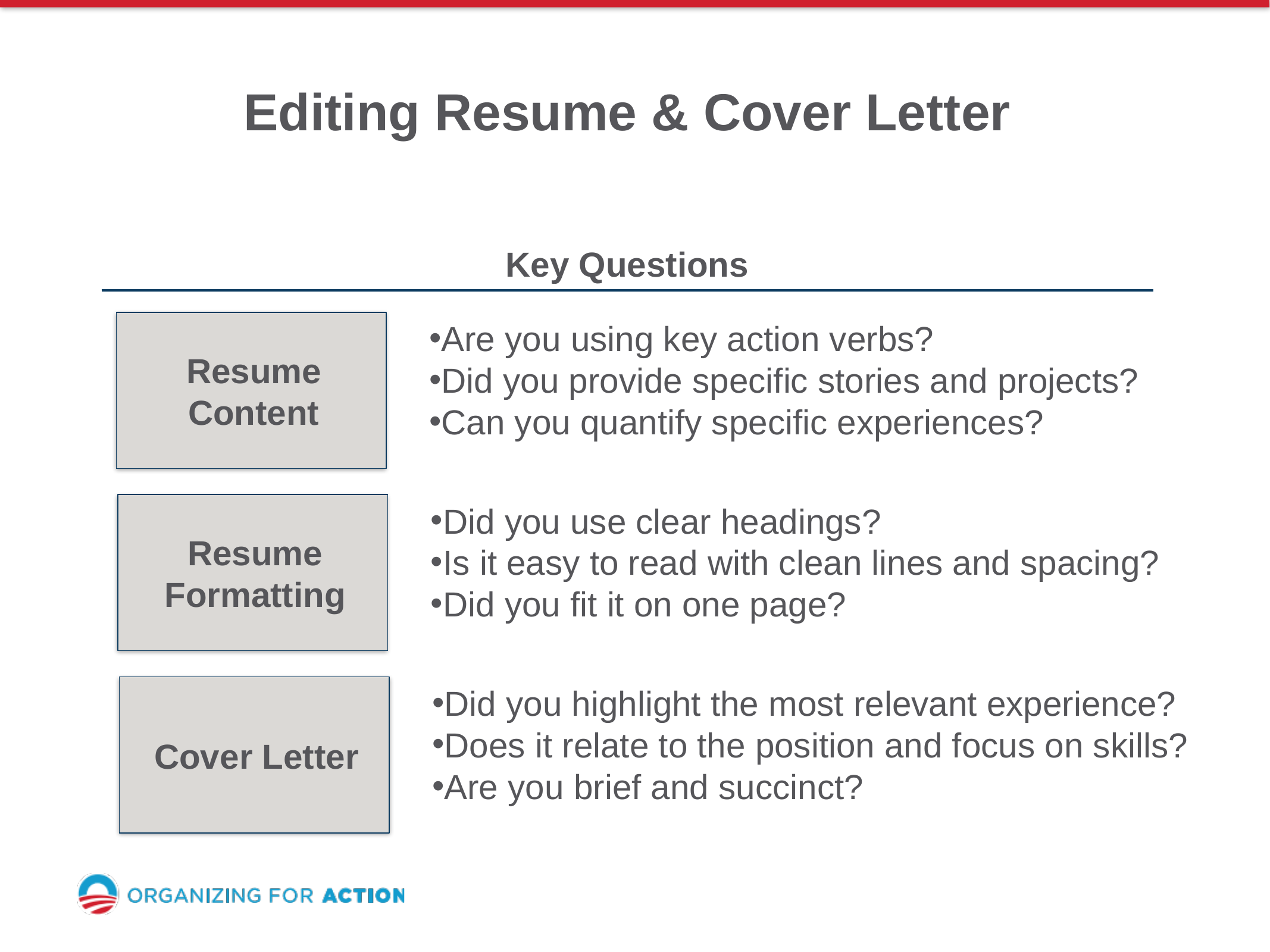

Editing Resume & Cover Letter
Key Questions
Resume Content
Are you using key action verbs?
Did you provide specific stories and projects?
Can you quantify specific experiences?
Resume Formatting
Did you use clear headings?
Is it easy to read with clean lines and spacing?
Did you fit it on one page?
Cover Letter
Did you highlight the most relevant experience?
Does it relate to the position and focus on skills?
Are you brief and succinct?